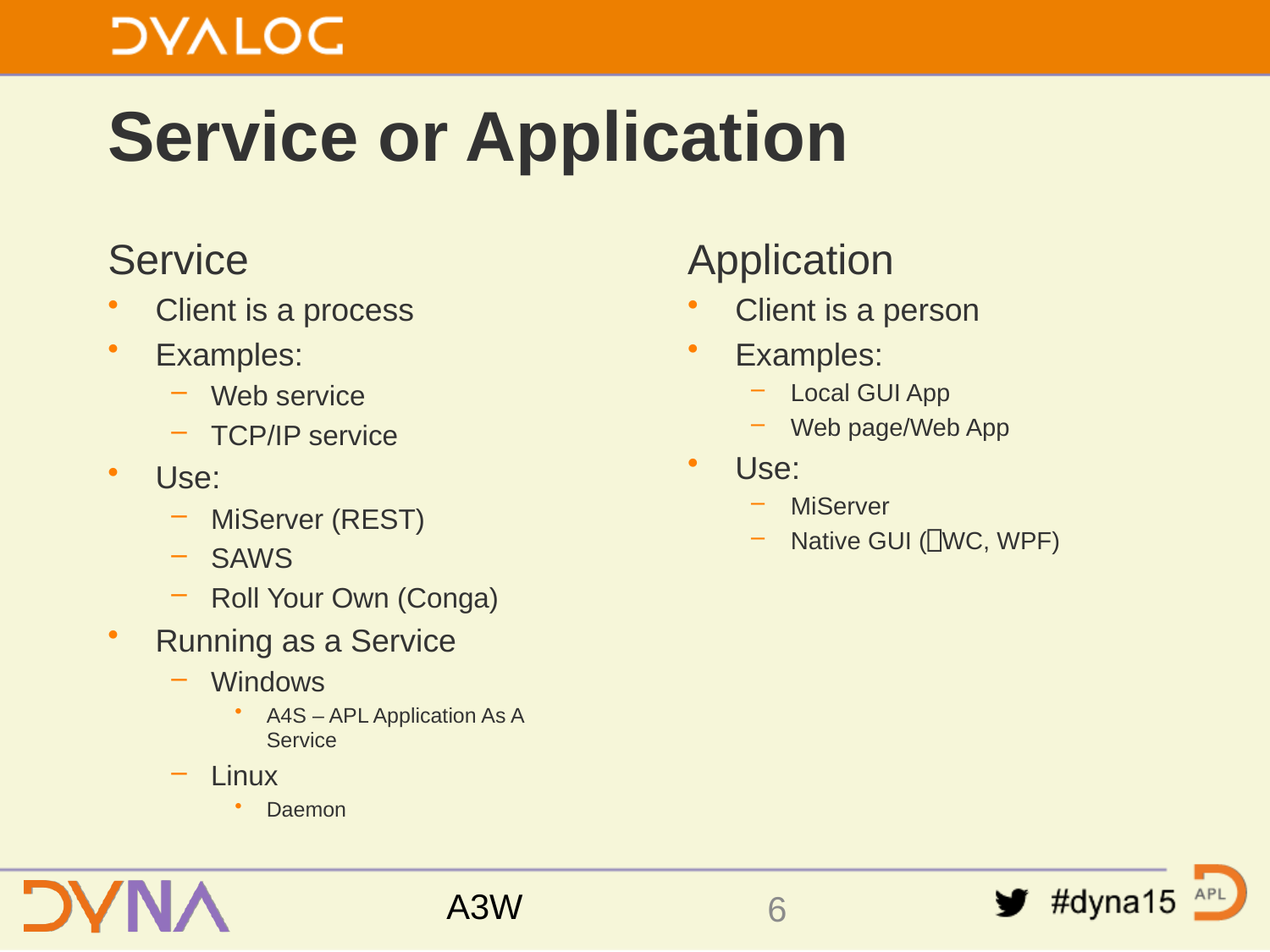

# Service or Application
Service
Client is a process
Examples:
Web service
TCP/IP service
Use:
MiServer (REST)
SAWS
Roll Your Own (Conga)
Running as a Service
Windows
A4S – APL Application As A Service
Linux
Daemon
Application
Client is a person
Examples:
Local GUI App
Web page/Web App
Use:
MiServer
Native GUI (⎕WC, WPF)
6
A3W